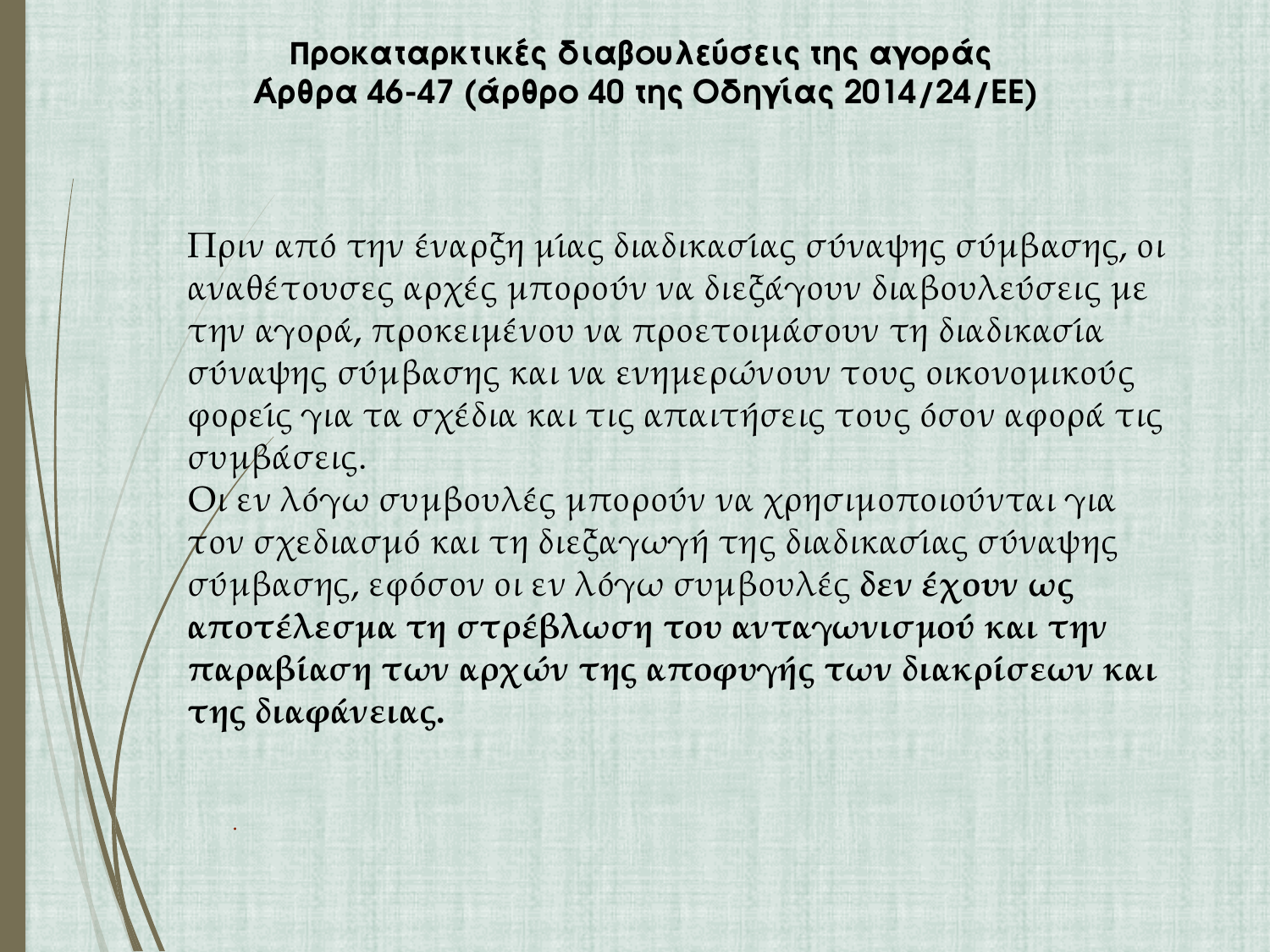

# Προκαταρκτικές διαβουλεύσεις της αγοράς Άρθρα 46-47 (άρθρο 40 της Οδηγίας 2014/24/ΕΕ)
Πριν από την έναρξη μίας διαδικασίας σύναψης σύμβασης, οι αναθέτουσες αρχές μπορούν να διεξάγουν διαβουλεύσεις με την αγορά, προκειμένου να προετοιμάσουν τη διαδικασία σύναψης σύμβασης και να ενημερώνουν τους οικονομικούς φορείς για τα σχέδια και τις απαιτήσεις τους όσον αφορά τις συμβάσεις.
Οι εν λόγω συμβουλές μπορούν να χρησιμοποιούνται για τον σχεδιασμό και τη διεξαγωγή της διαδικασίας σύναψης σύμβασης, εφόσον οι εν λόγω συμβουλές δεν έχουν ως αποτέλεσμα τη στρέβλωση του ανταγωνισμού και την παραβίαση των αρχών της αποφυγής των διακρίσεων και της διαφάνειας.